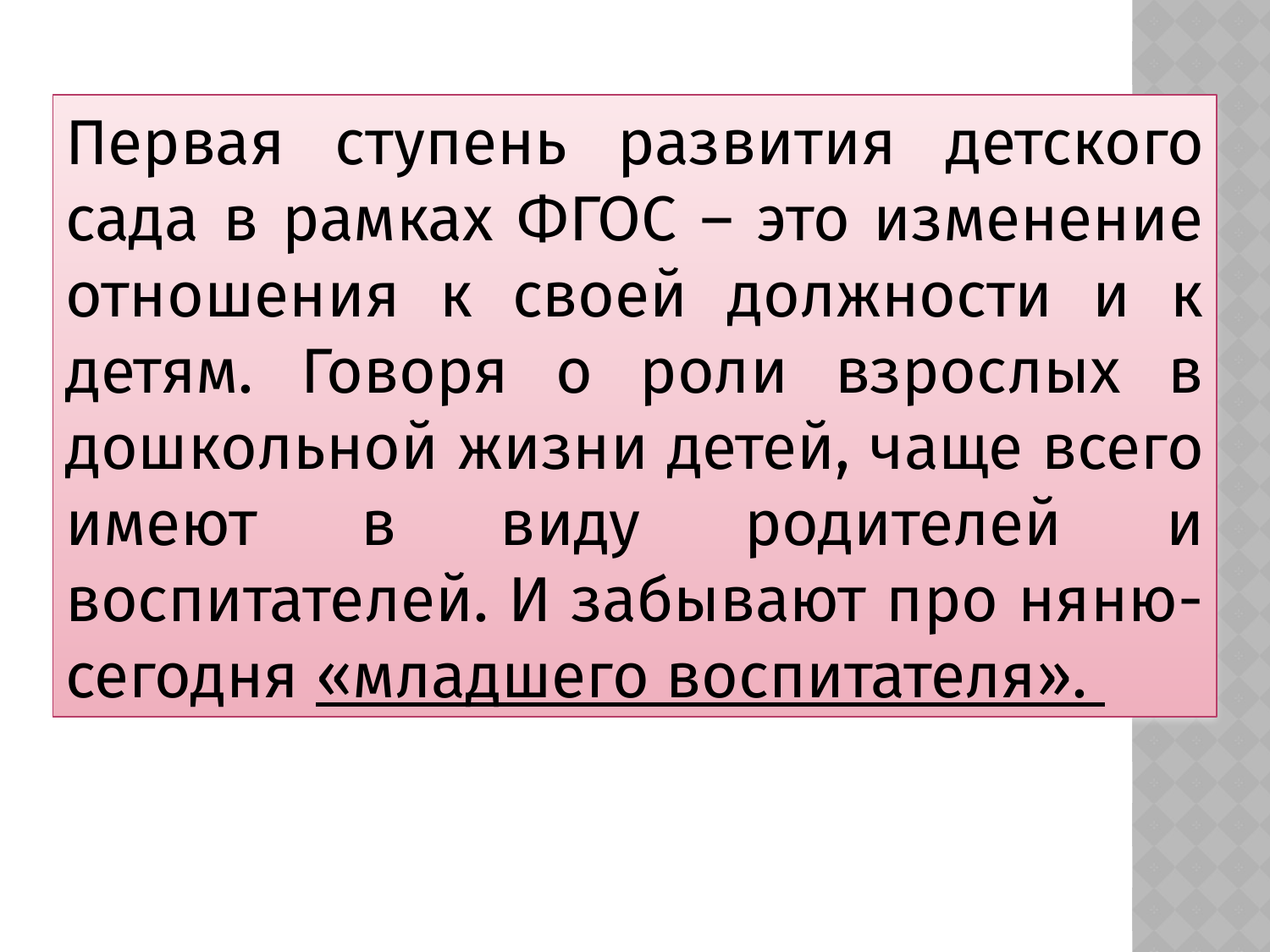

Первая ступень развития детского сада в рамках ФГОС – это изменение отношения к своей должности и к детям. Говоря о роли взрослых в дошкольной жизни детей, чаще всего имеют в виду родителей и воспитателей. И забывают про няню- сегодня «младшего воспитателя».